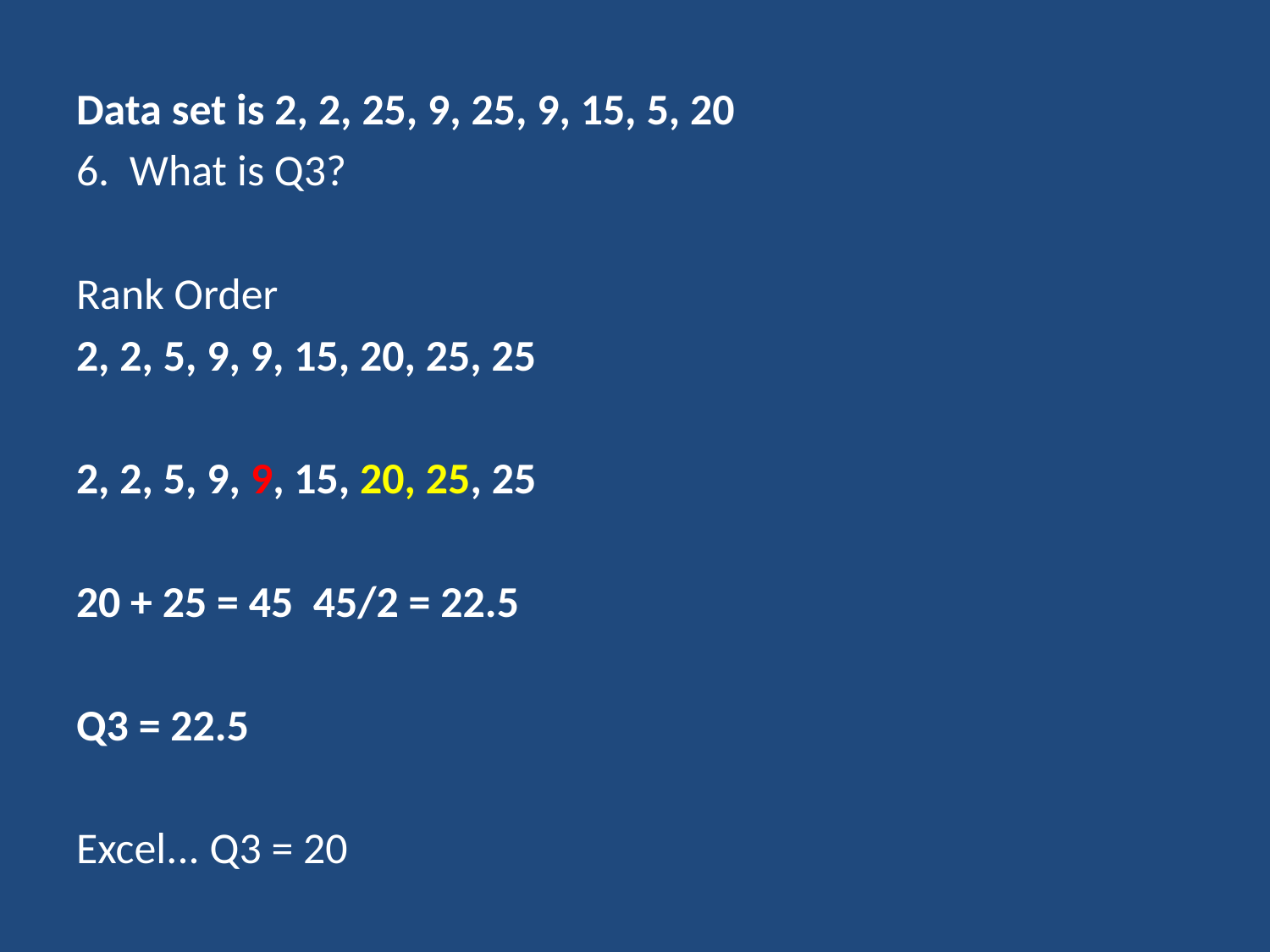

Data set is 2, 2, 25, 9, 25, 9, 15, 5, 20
6.  What is Q3?

Rank Order
2, 2, 5, 9, 9, 15, 20, 25, 25

2, 2, 5, 9, 9, 15, 20, 25, 25

20 + 25 = 45  45/2 = 22.5

Q3 = 22.5

Excel... Q3 = 20